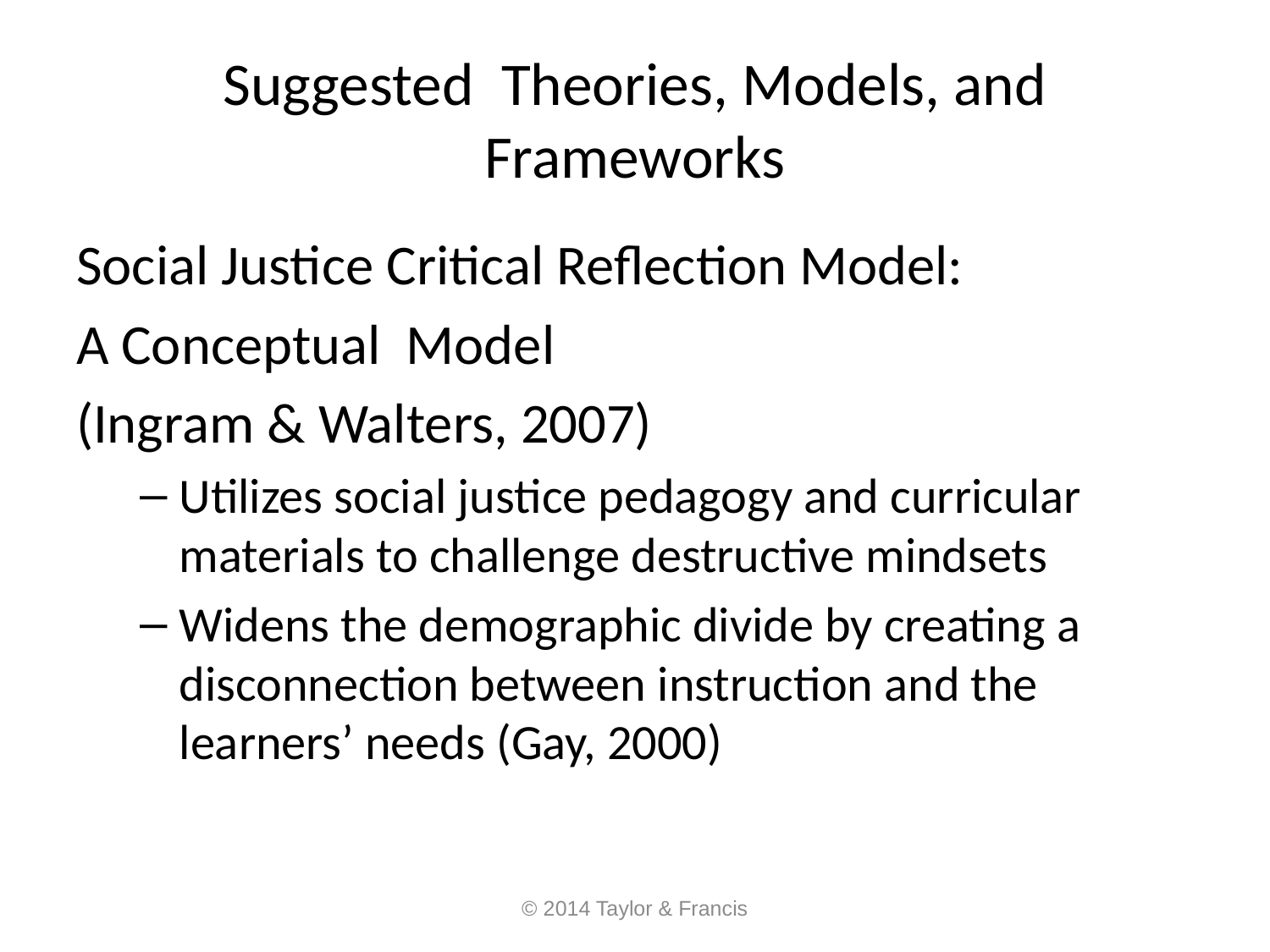

# Suggested  Theories, Models, and Frameworks
Social Justice Critical Reflection Model:
A Conceptual  Model
(Ingram & Walters, 2007)
Utilizes social justice pedagogy and curricular materials to challenge destructive mindsets
Widens the demographic divide by creating a disconnection between instruction and the learners’ needs (Gay, 2000)
© 2014 Taylor & Francis